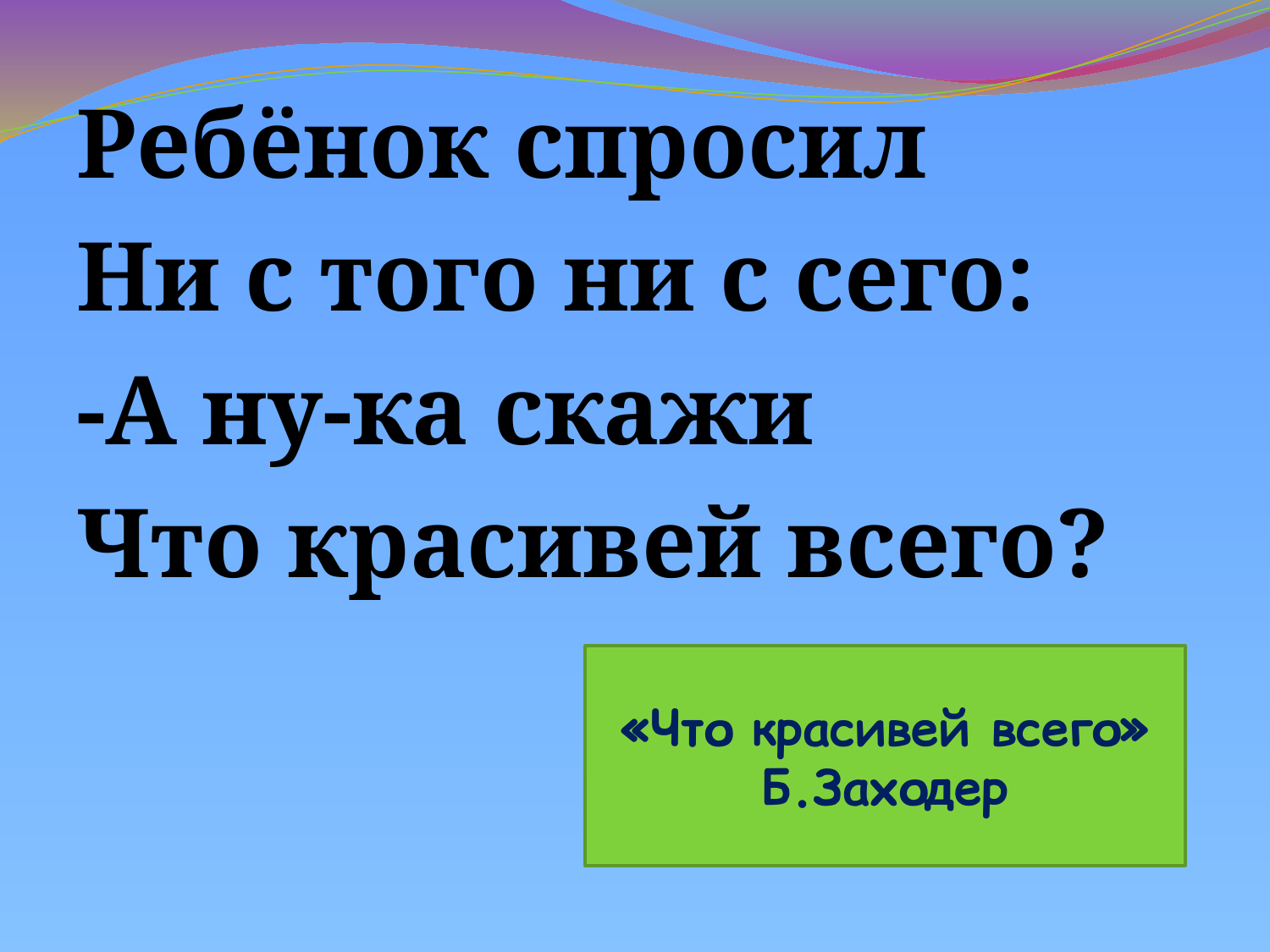

Ребёнок спросил
Ни с того ни с сего:
-А ну-ка скажи
Что красивей всего?
«Что красивей всего»
Б.Заходер